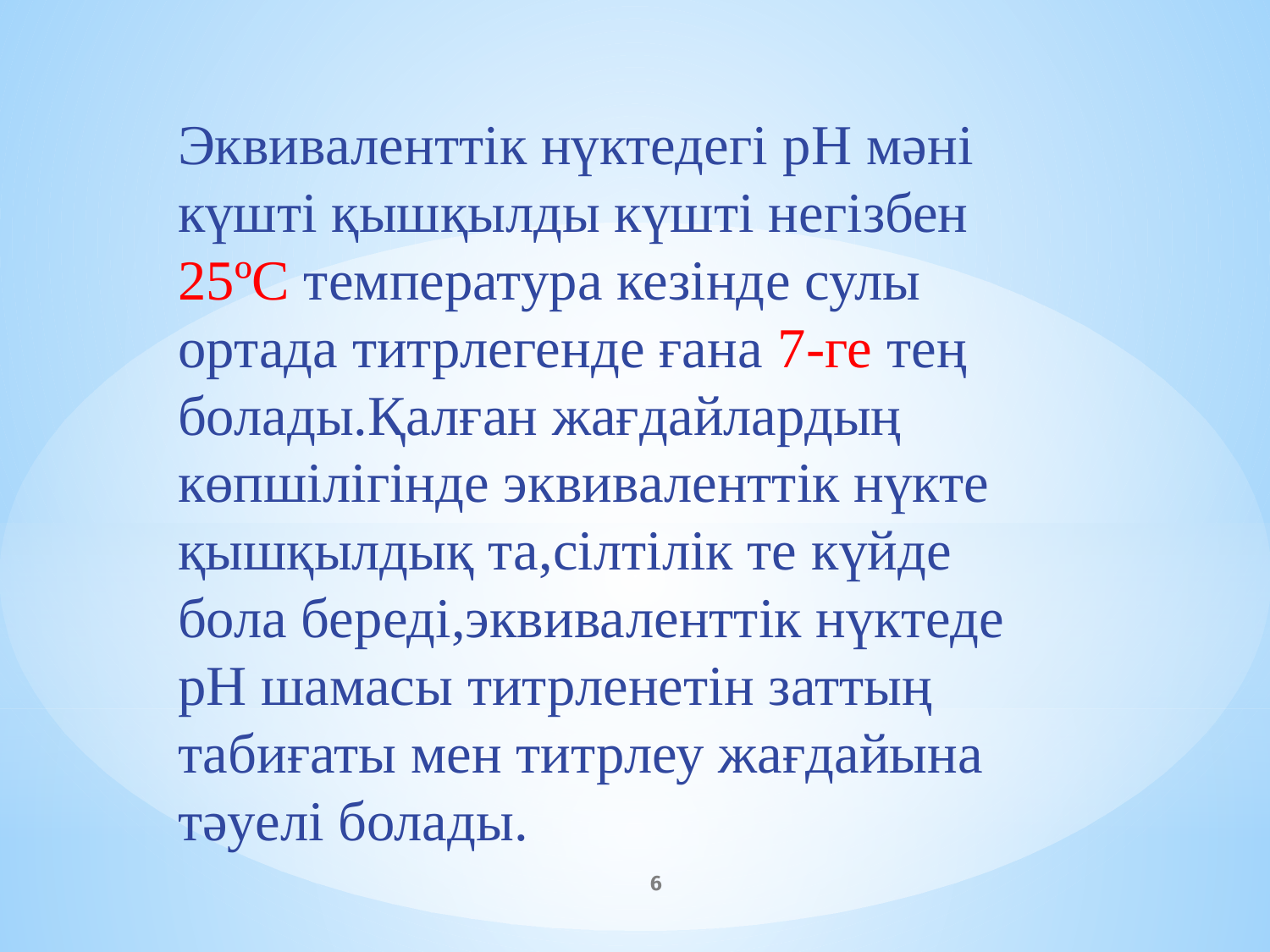

Эквиваленттік нүктедегі pH мәні күшті қышқылды күшті негізбен 25ºС температура кезінде сулы ортада титрлегенде ғана 7-ге тең болады.Қалған жағдайлардың көпшілігінде эквиваленттік нүкте қышқылдық та,сілтілік те күйде бола береді,эквиваленттік нүктеде pH шамасы титрленетін заттың табиғаты мен титрлеу жағдайына тәуелі болады.
6